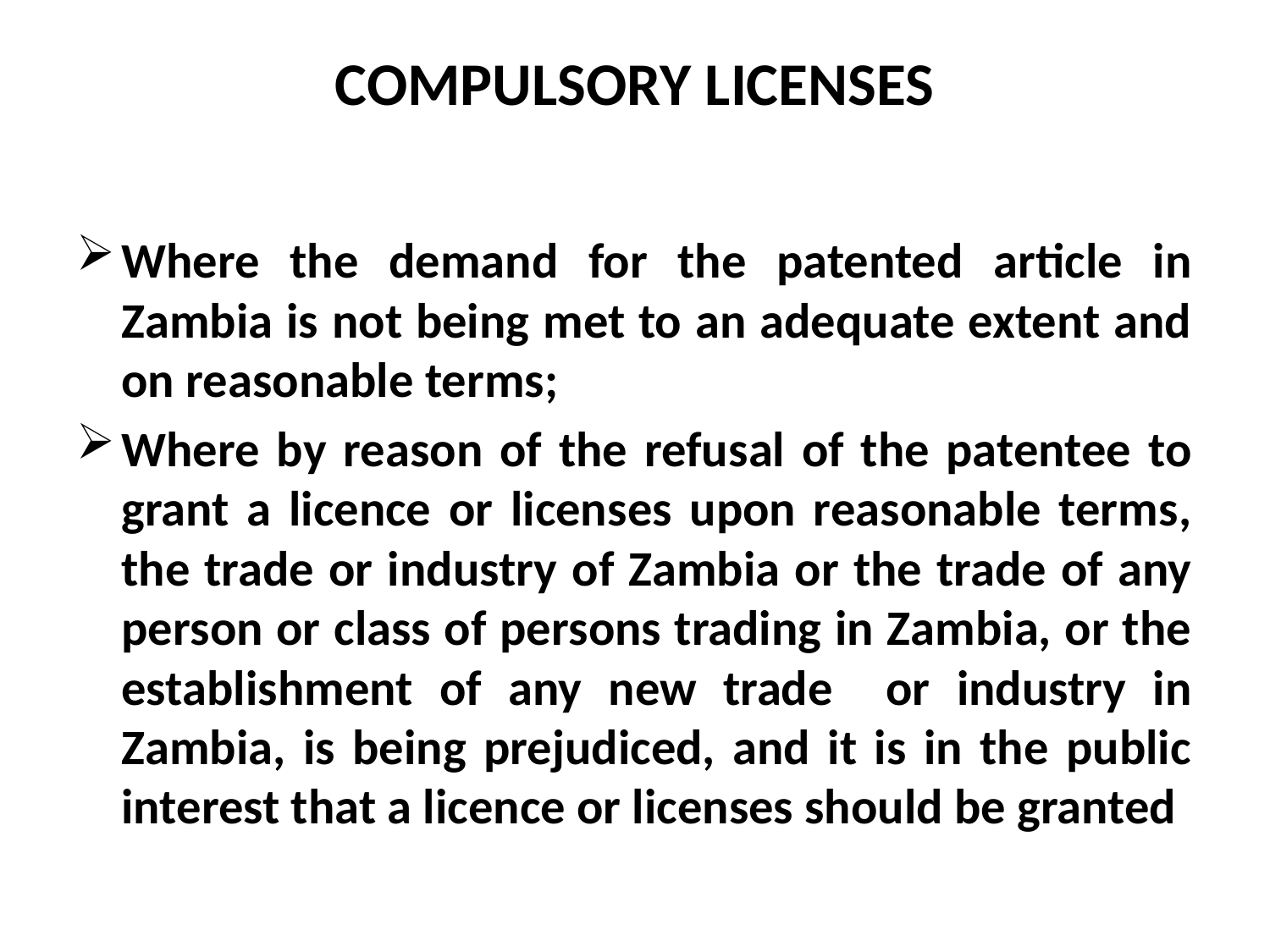

# COMPULSORY LICENSES
Where the demand for the patented article in Zambia is not being met to an adequate extent and on reasonable terms;
Where by reason of the refusal of the patentee to grant a licence or licenses upon reasonable terms, the trade or industry of Zambia or the trade of any person or class of persons trading in Zambia, or the establishment of any new trade  or industry in Zambia, is being prejudiced, and it is in the public interest that a licence or licenses should be granted